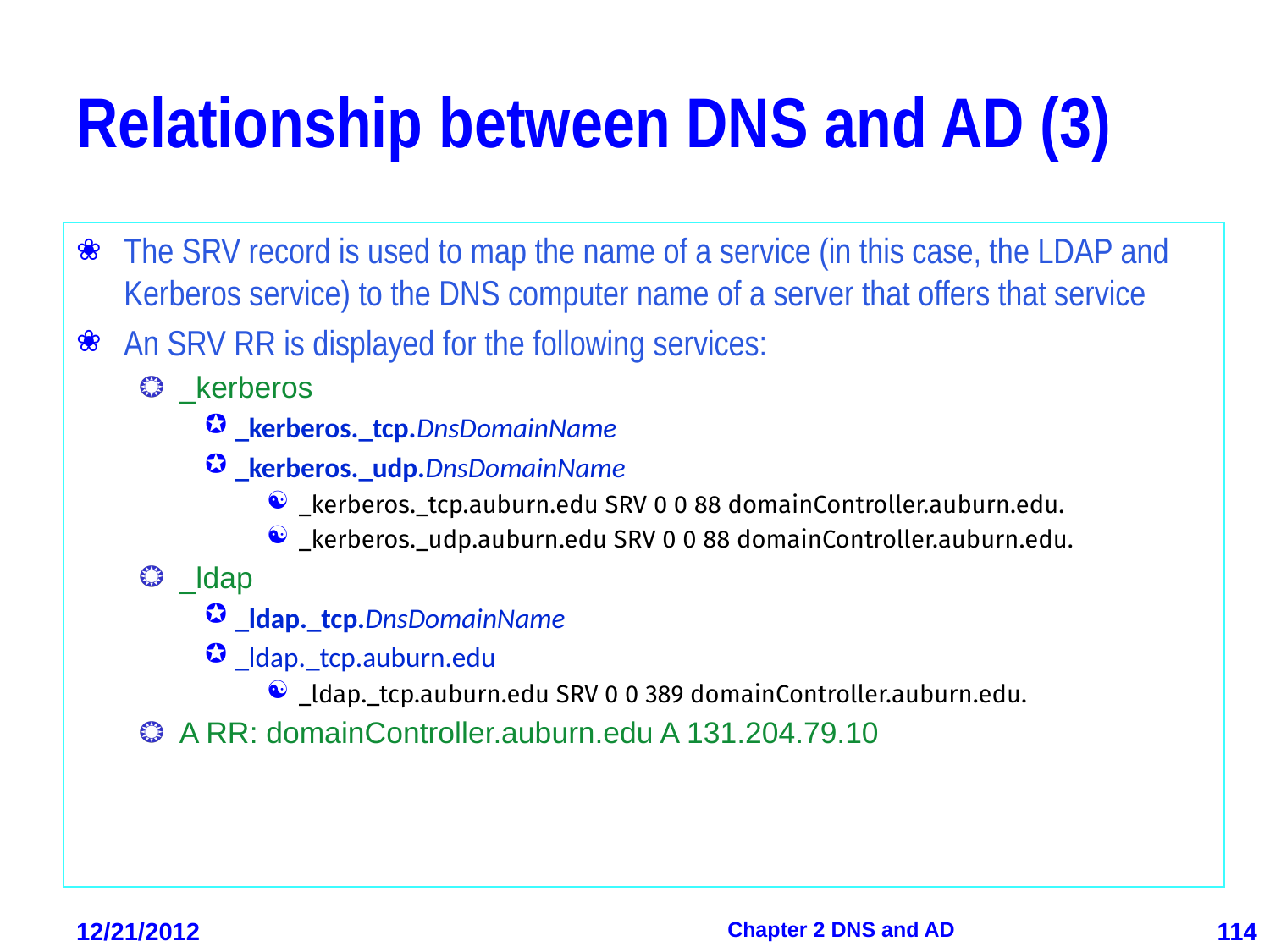

# Relationship between DNS and AD (3)
The SRV record is used to map the name of a service (in this case, the LDAP and Kerberos service) to the DNS computer name of a server that offers that service
An SRV RR is displayed for the following services:
_kerberos
_kerberos._tcp.DnsDomainName
_kerberos._udp.DnsDomainName
_kerberos._tcp.auburn.edu SRV 0 0 88 domainController.auburn.edu.
_kerberos._udp.auburn.edu SRV 0 0 88 domainController.auburn.edu.
_ldap
_ldap._tcp.DnsDomainName
_ldap._tcp.auburn.edu
_ldap._tcp.auburn.edu SRV 0 0 389 domainController.auburn.edu.
A RR: domainController.auburn.edu A 131.204.79.10

12/21/2012
Chapter 2 DNS and AD
114